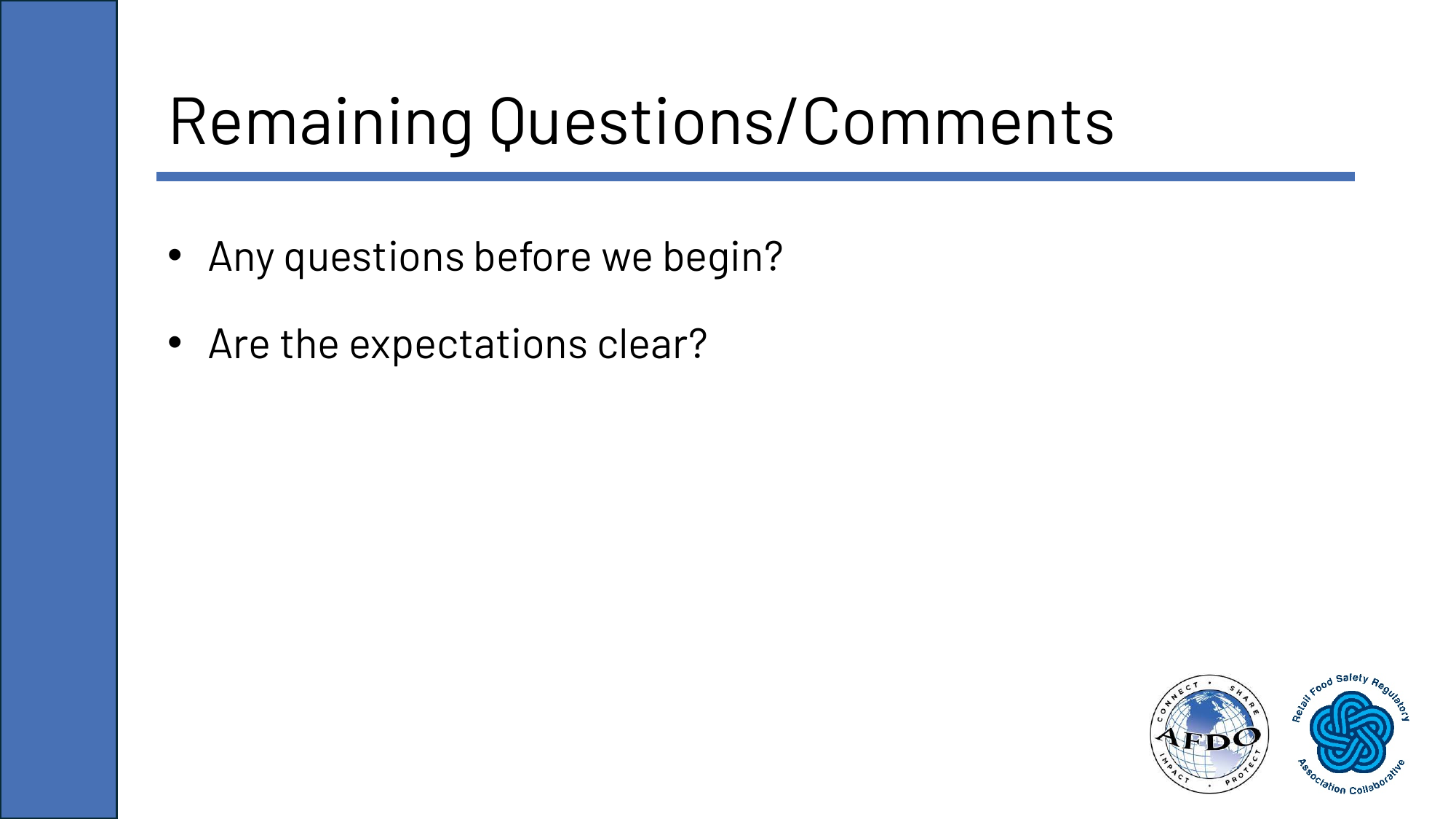

# Remaining Questions/Comments
Any questions before we begin?
Are the expectations clear?